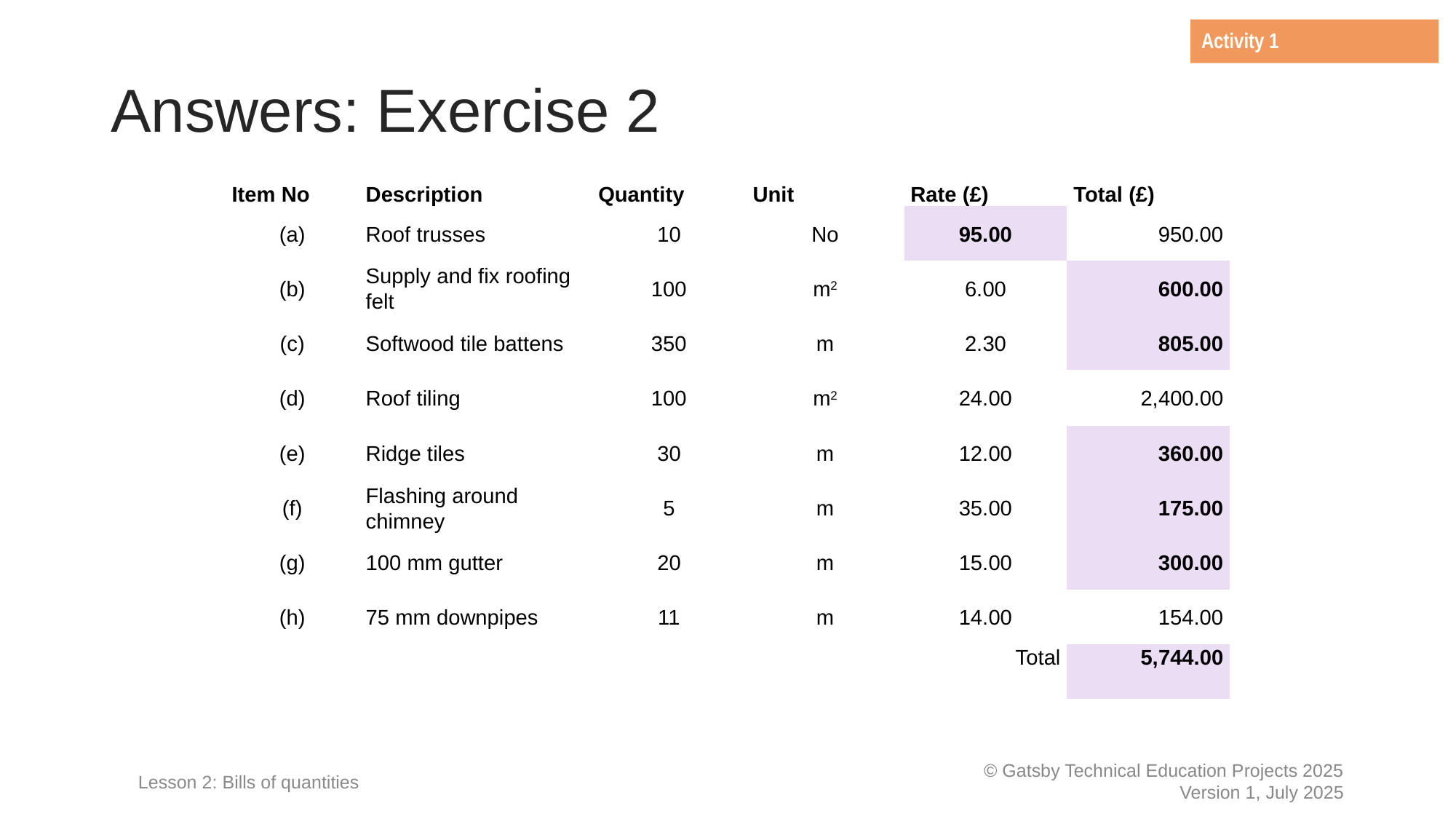

Activity 1
# Answers: Exercise 2
| Item No | Description | Quantity | Unit | Rate (£) | Total (£) |
| --- | --- | --- | --- | --- | --- |
| (a) | Roof trusses | 10 | No | 95.00 | 950.00 |
| (b) | Supply and fix roofing felt | 100 | m2 | 6.00 | 600.00 |
| (c) | Softwood tile battens | 350 | m | 2.30 | 805.00 |
| (d) | Roof tiling | 100 | m2 | 24.00 | 2,400.00 |
| (e) | Ridge tiles | 30 | m | 12.00 | 360.00 |
| (f) | Flashing around chimney | 5 | m | 35.00 | 175.00 |
| (g) | 100 mm gutter | 20 | m | 15.00 | 300.00 |
| (h) | 75 mm downpipes | 11 | m | 14.00 | 154.00 |
| Total |  |  |  |  | 5,744.00 |
Lesson 2: Bills of quantities